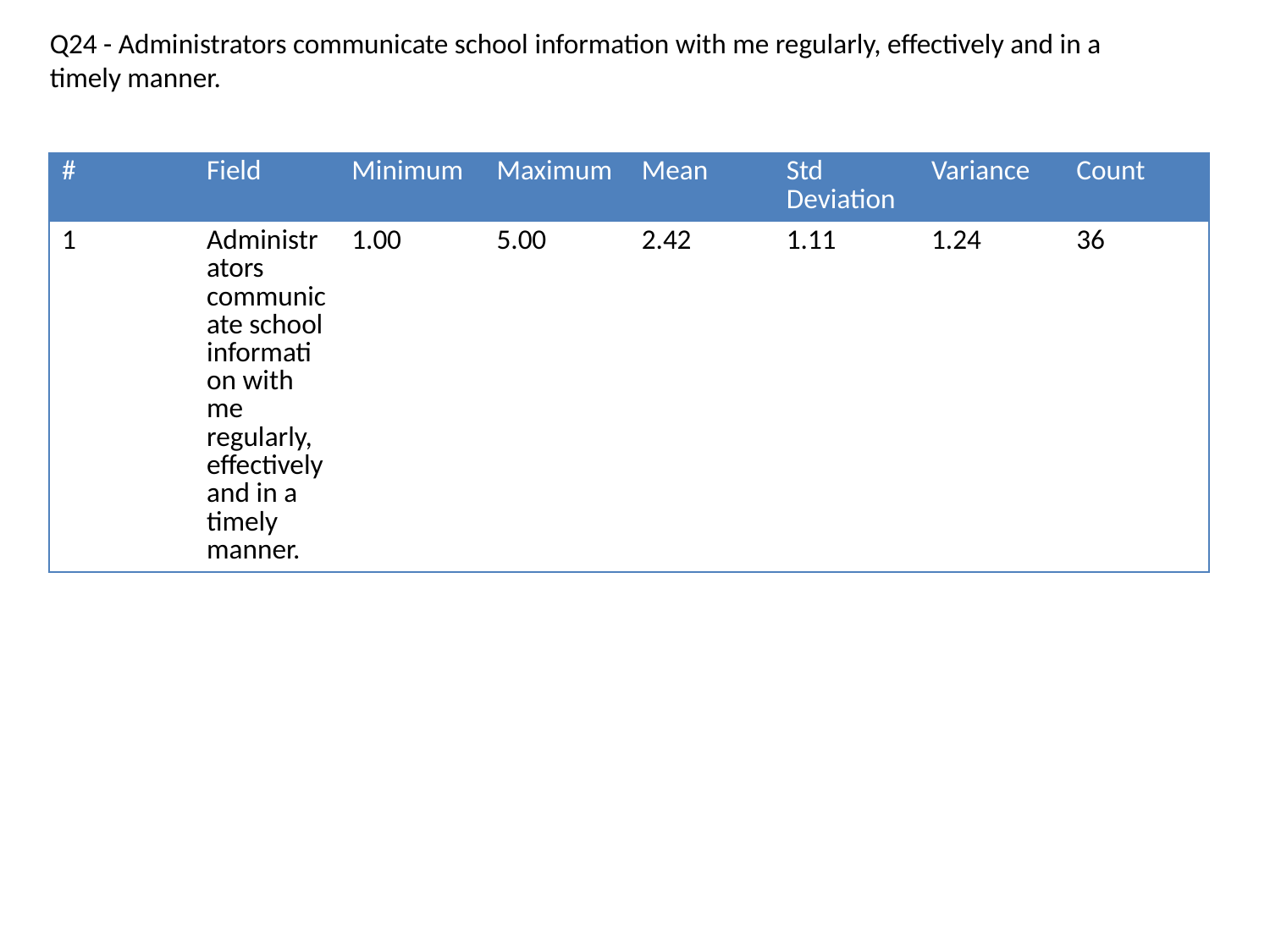

Q24 - Administrators communicate school information with me regularly, effectively and in a timely manner.
| # | Field | Minimum | Maximum | Mean | Std Deviation | Variance | Count |
| --- | --- | --- | --- | --- | --- | --- | --- |
| 1 | Administrators communicate school information with me regularly, effectively and in a timely manner. | 1.00 | 5.00 | 2.42 | 1.11 | 1.24 | 36 |